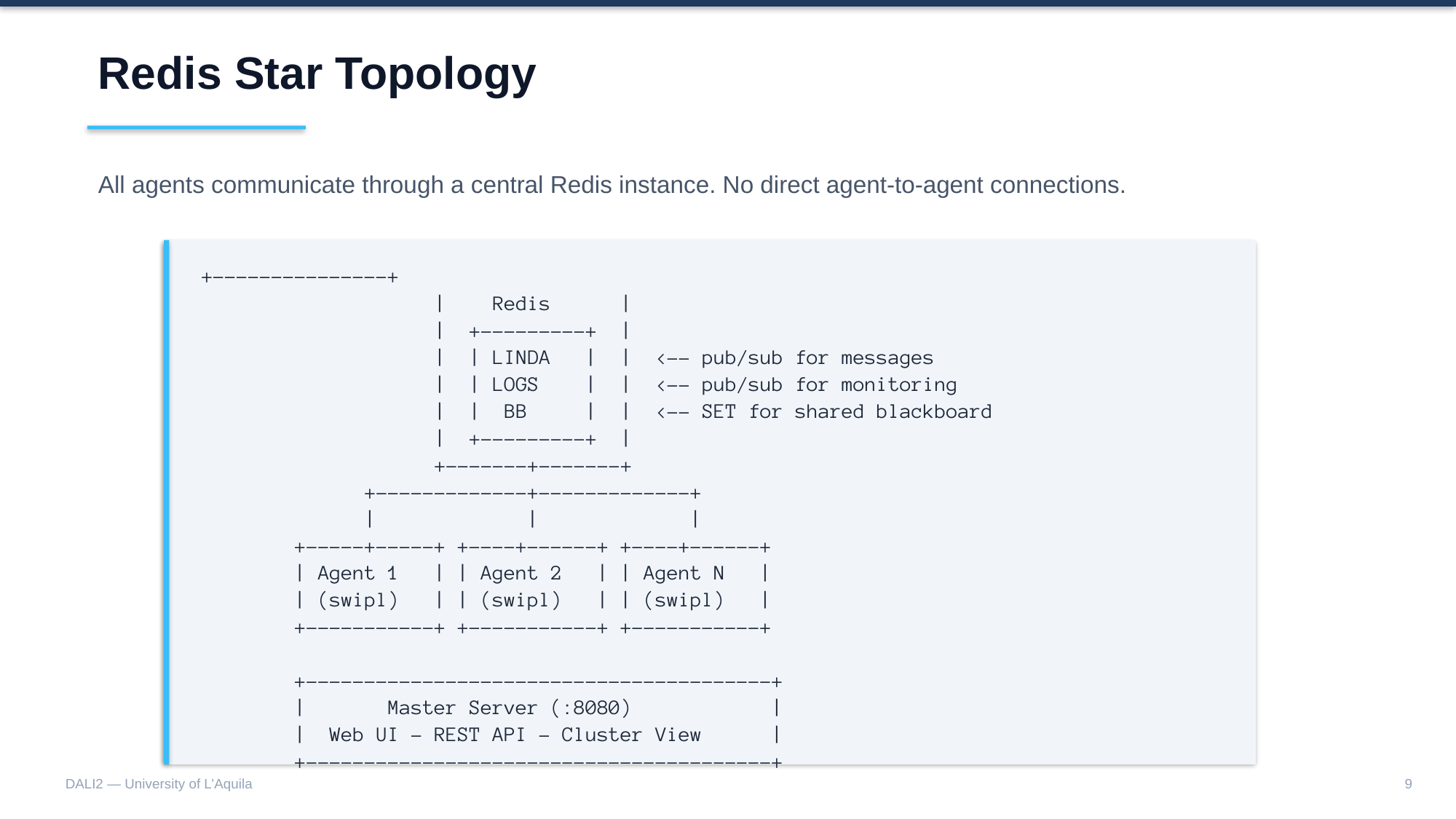

Redis Star Topology

All agents communicate through a central Redis instance. No direct agent-to-agent connections.

+---------------+
                    |    Redis      |
                    |  +---------+  |
                    |  | LINDA   |  |  <-- pub/sub for messages
                    |  | LOGS    |  |  <-- pub/sub for monitoring
                    |  |  BB     |  |  <-- SET for shared blackboard
                    |  +---------+  |
                    +-------+-------+
              +-------------+-------------+
              |             |             |
        +-----+-----+ +----+------+ +----+------+
        | Agent 1   | | Agent 2   | | Agent N   |
        | (swipl)   | | (swipl)   | | (swipl)   |
        +-----------+ +-----------+ +-----------+

        +----------------------------------------+
        |       Master Server (:8080)            |
        |  Web UI - REST API - Cluster View      |
        +----------------------------------------+
DALI2 — University of L’Aquila
9